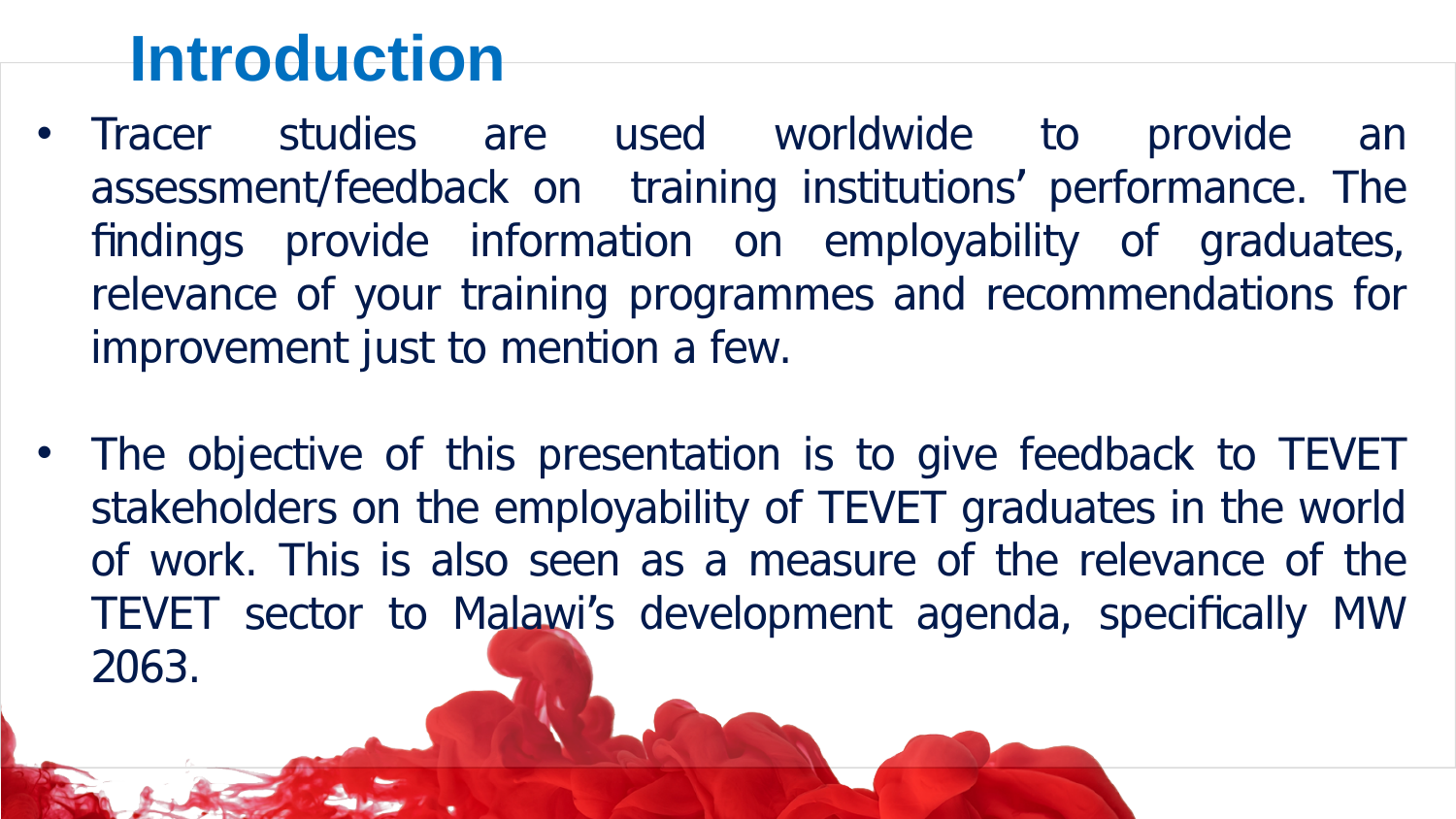

Introduction
Tracer studies are used worldwide to provide an assessment/feedback on  training institutions’ performance. The findings provide information on employability of graduates, relevance of your training programmes and recommendations for improvement just to mention a few.

The objective of this presentation is to give feedback to TEVET stakeholders on the employability of TEVET graduates in the world of work. This is also seen as a measure of the relevance of the TEVET sector to Malawi’s development agenda, specifically MW 2063.